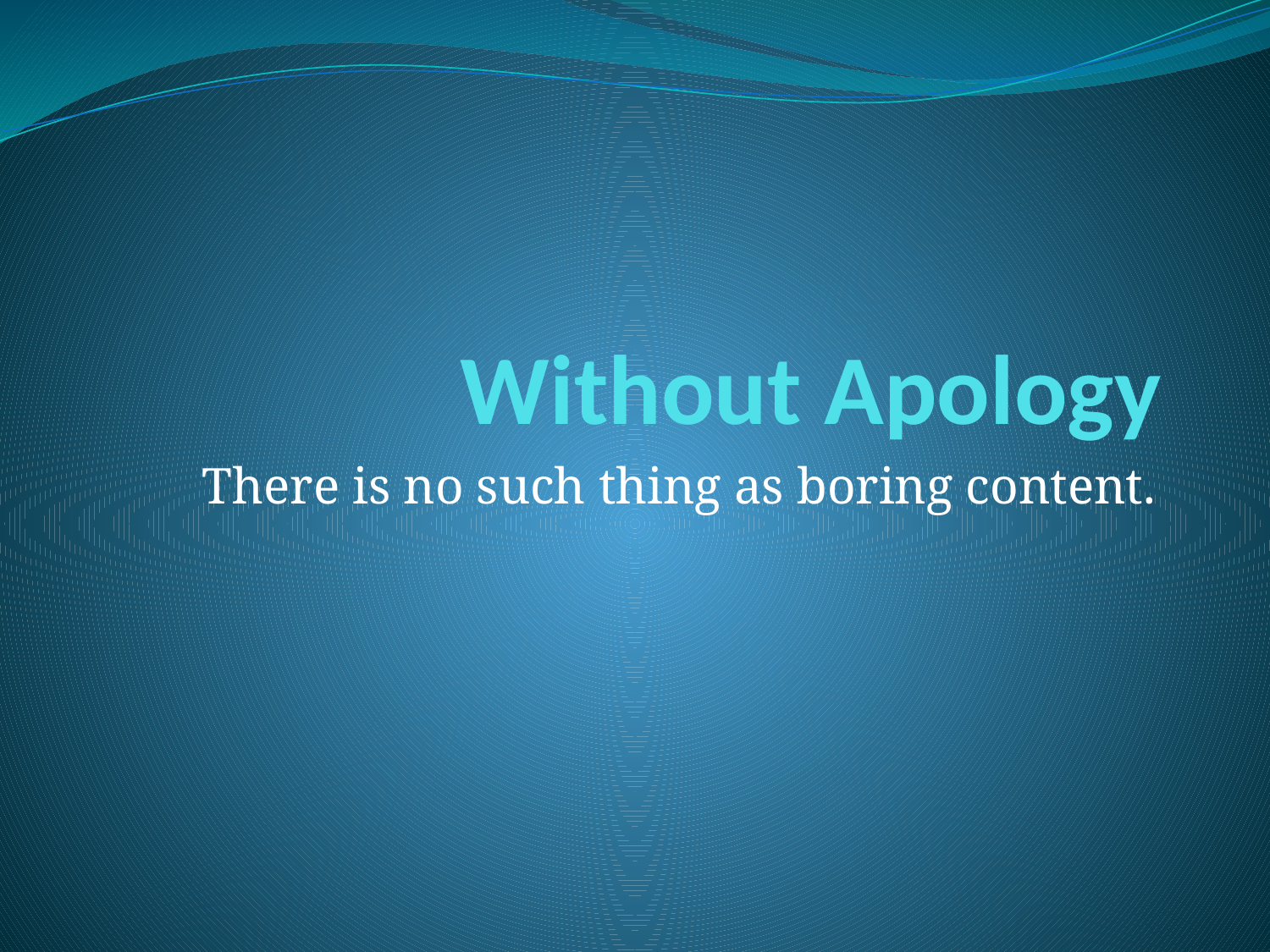

# Without Apology
There is no such thing as boring content.